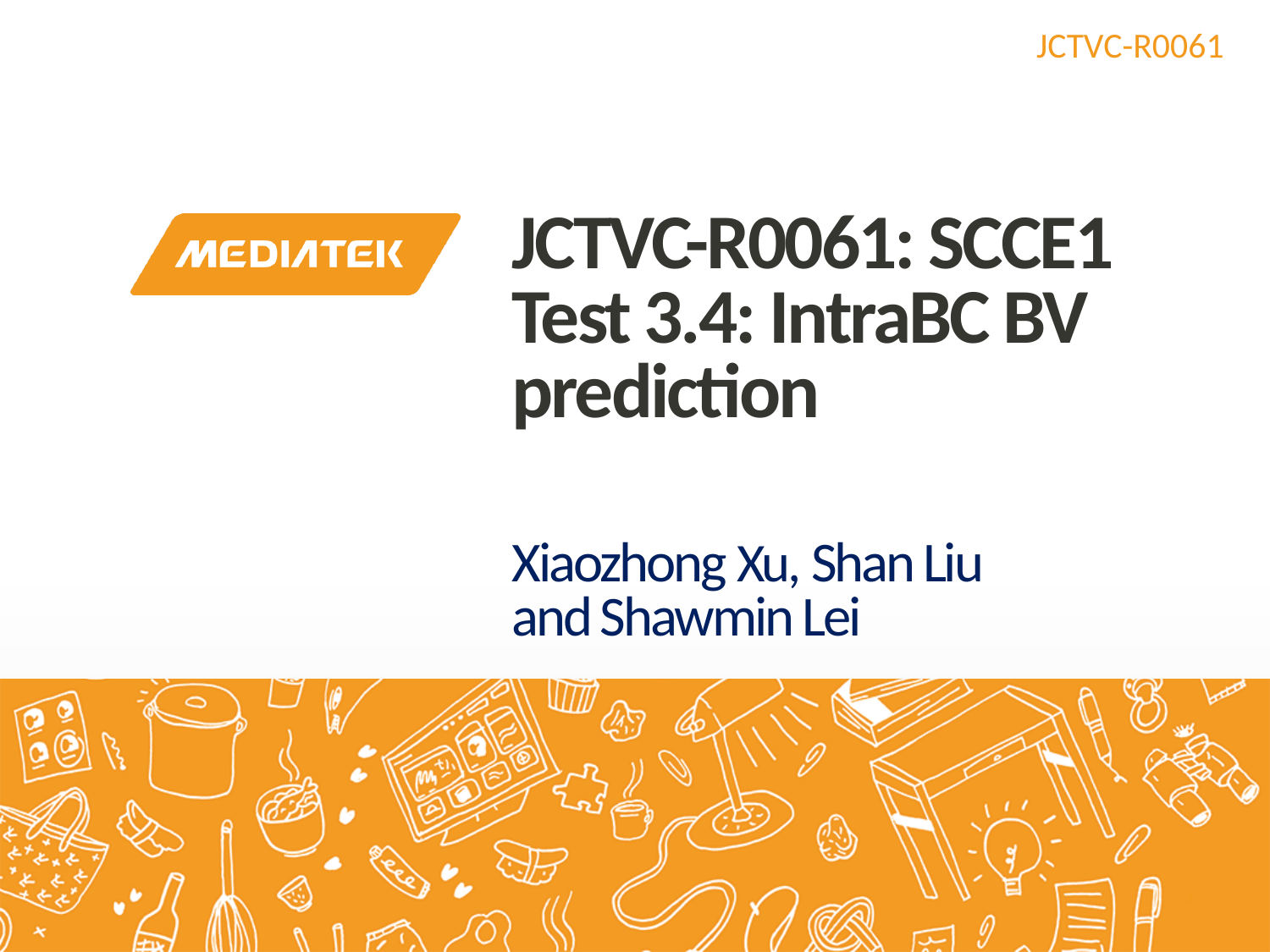

# JCTVC-R0061: SCCE1 Test 3.4: IntraBC BV prediction
Xiaozhong Xu, Shan Liu and Shawmin Lei
1